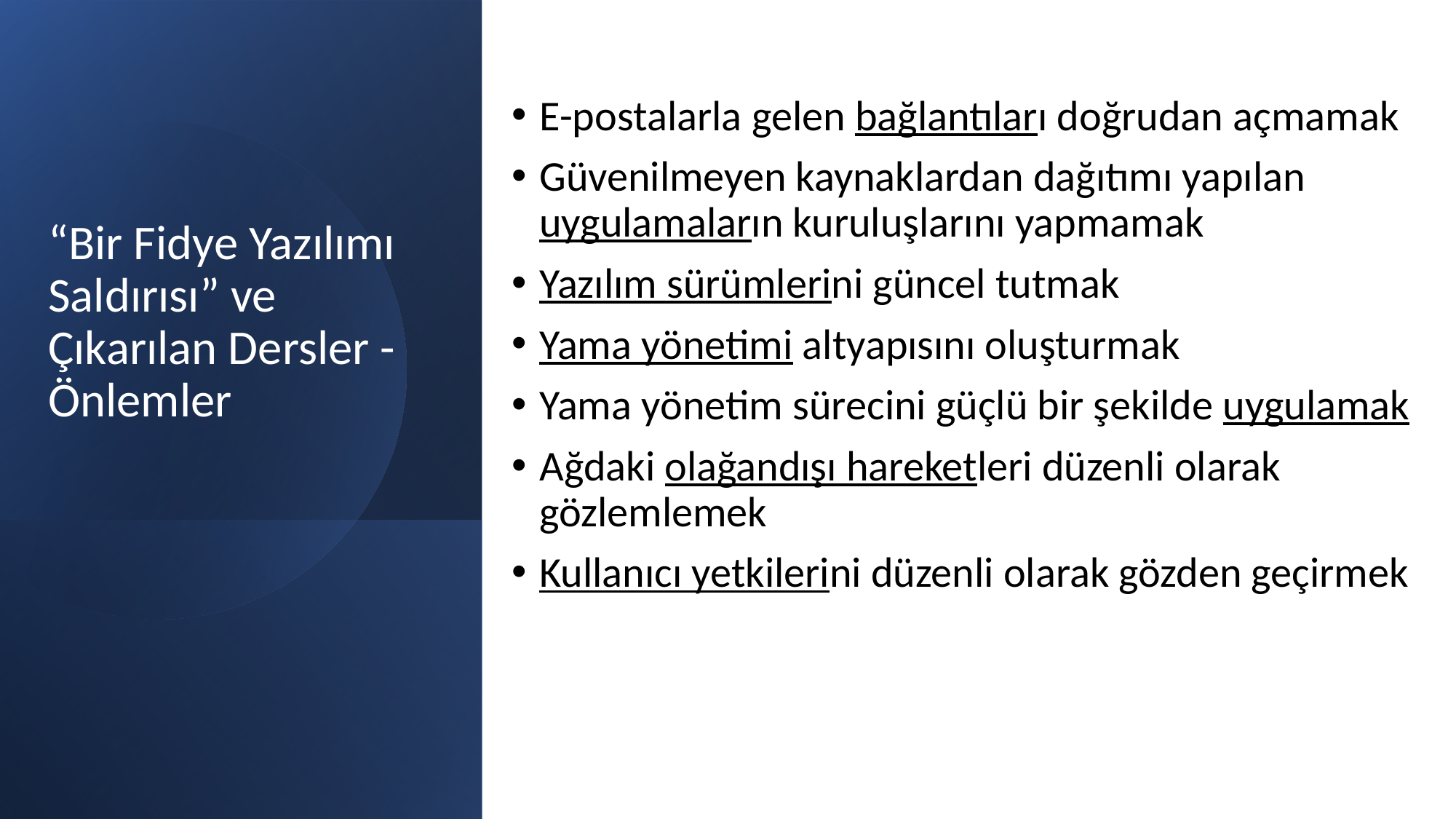

E-postalarla gelen bağlantıları doğrudan açmamak
Güvenilmeyen kaynaklardan dağıtımı yapılan uygulamaların kuruluşlarını yapmamak
Yazılım sürümlerini güncel tutmak
Yama yönetimi altyapısını oluşturmak
Yama yönetim sürecini güçlü bir şekilde uygulamak
Ağdaki olağandışı hareketleri düzenli olarak gözlemlemek
Kullanıcı yetkilerini düzenli olarak gözden geçirmek

# “Bir Fidye Yazılımı Saldırısı” ve Çıkarılan Dersler - Önlemler